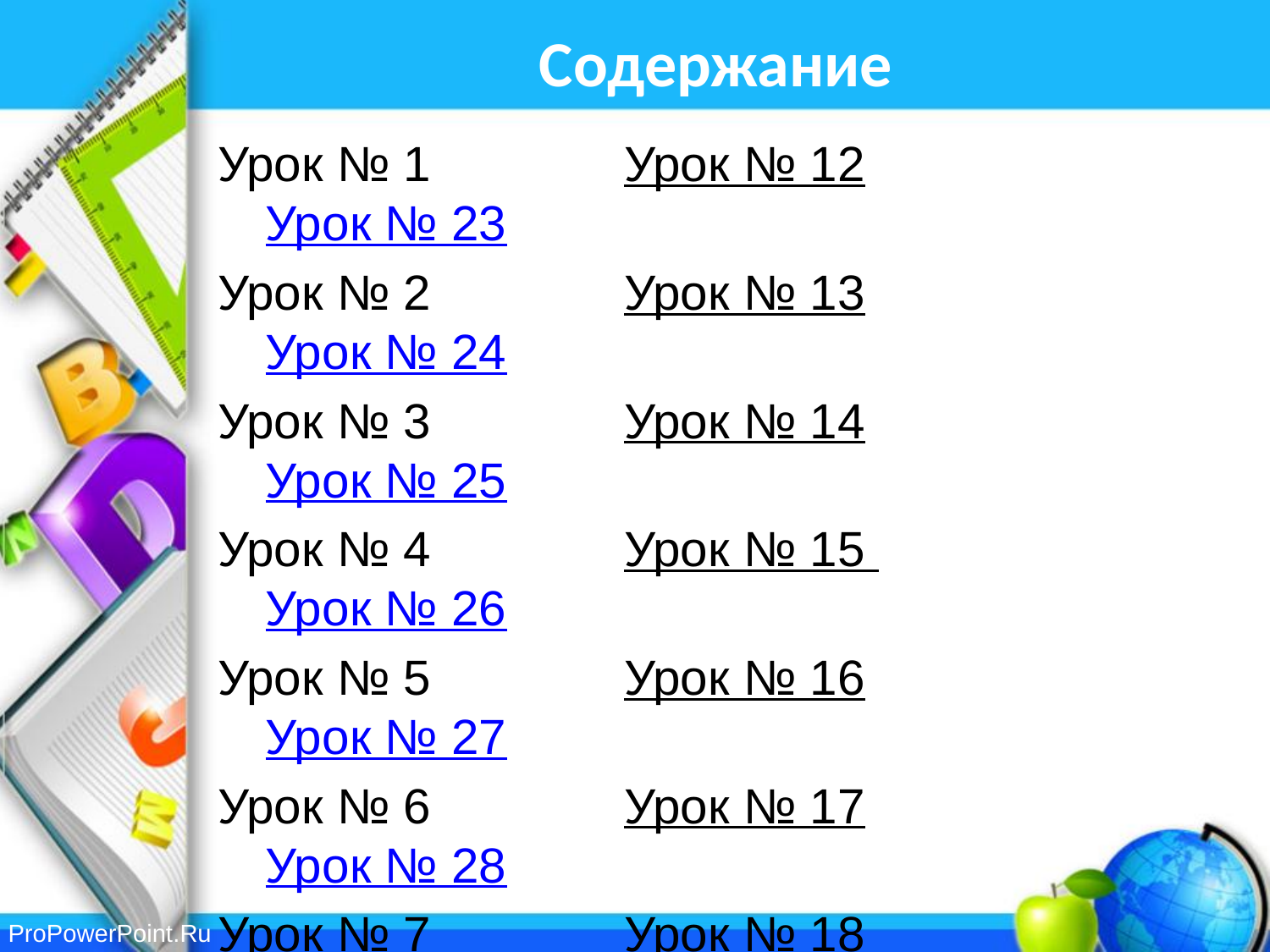

# Содержание
Урок № 1              Урок № 12                 Урок № 23
Урок № 2              Урок № 13                 Урок № 24
Урок № 3              Урок № 14                 Урок № 25
Урок № 4              Урок № 15                 Урок № 26
Урок № 5              Урок № 16                 Урок № 27
Урок № 6              Урок № 17                 Урок № 28
Урок № 7              Урок № 18                 Урок № 29
Урок № 8              Урок № 19                 Урок № 30
Урок № 9              Урок № 20
Урок № 10             Урок № 21
Урок № 11              Урок № 22